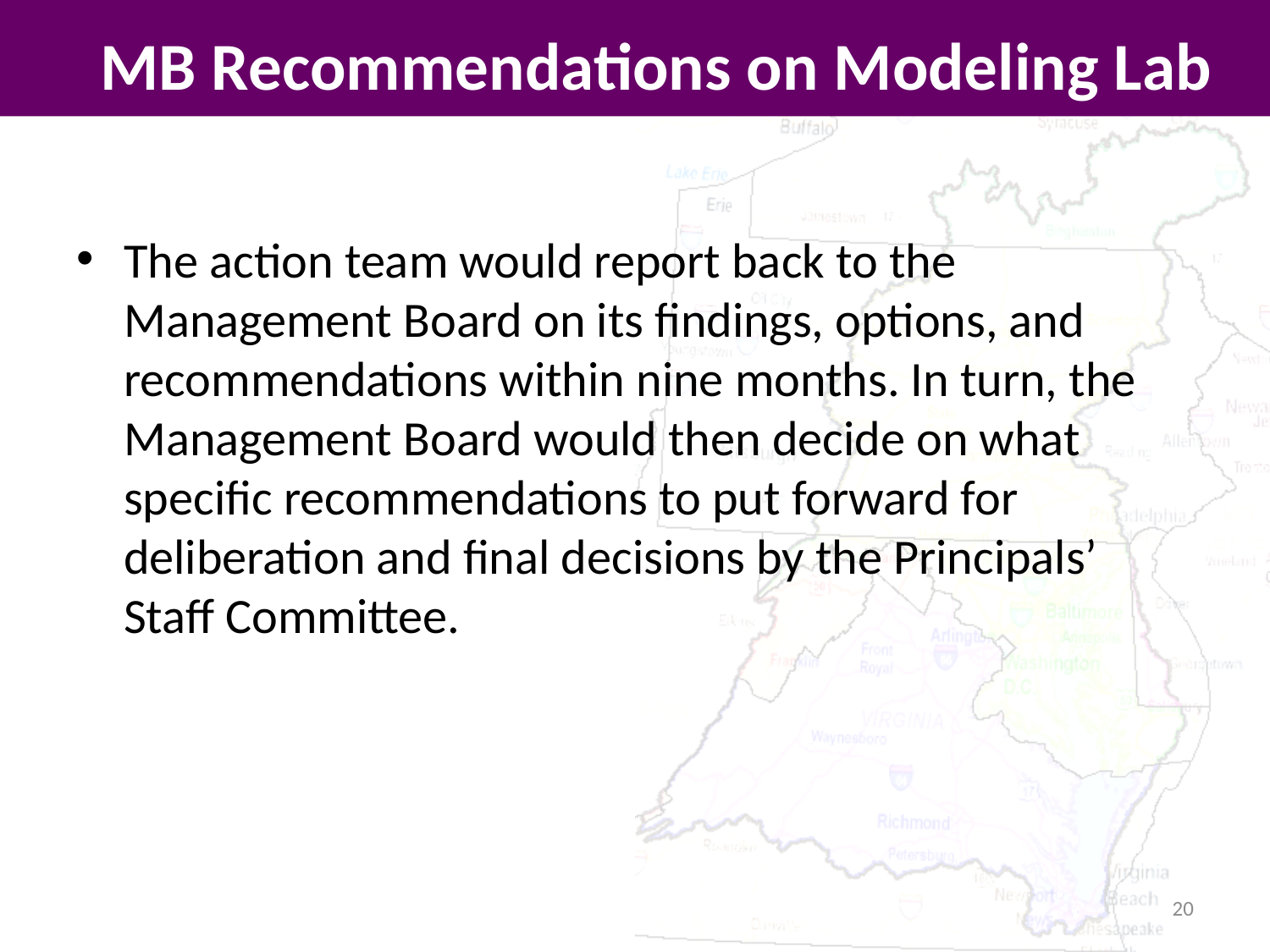

# MB Recommendations on Modeling Lab
The action team would report back to the Management Board on its findings, options, and recommendations within nine months. In turn, the Management Board would then decide on what specific recommendations to put forward for deliberation and final decisions by the Principals’ Staff Committee.

20